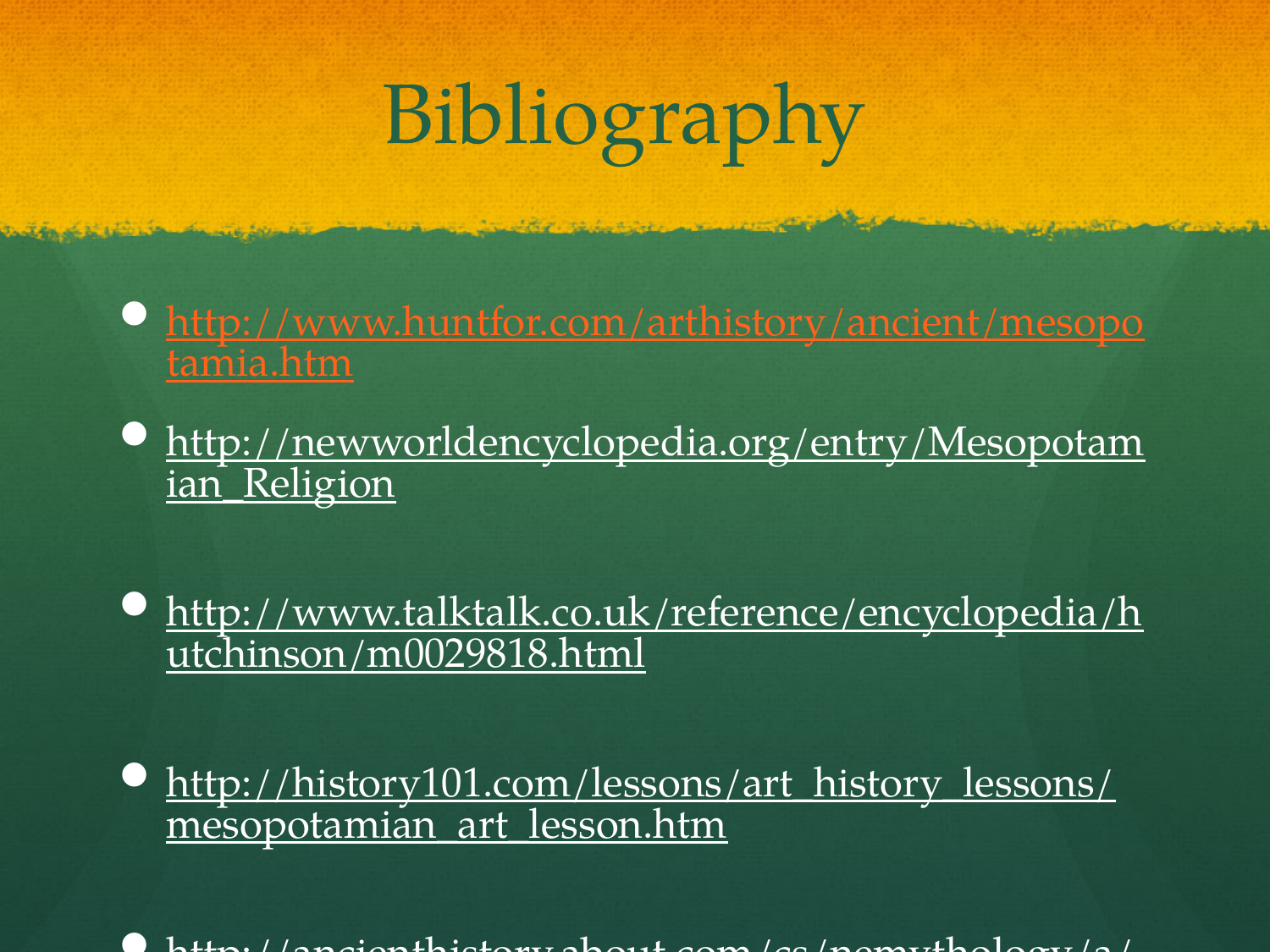

# Bibliography
http://www.huntfor.com/arthistory/ancient/mesopotamia.htm
http://newworldencyclopedia.org/entry/Mesopotamian_Religion
http://www.talktalk.co.uk/reference/encyclopedia/hutchinson/m0029818.html
http://history101.com/lessons/art_history_lessons/mesopotamian_art_lesson.htm
http://ancienthistory.about.com/cs/nemythology/a/mesopotamiarel.htm